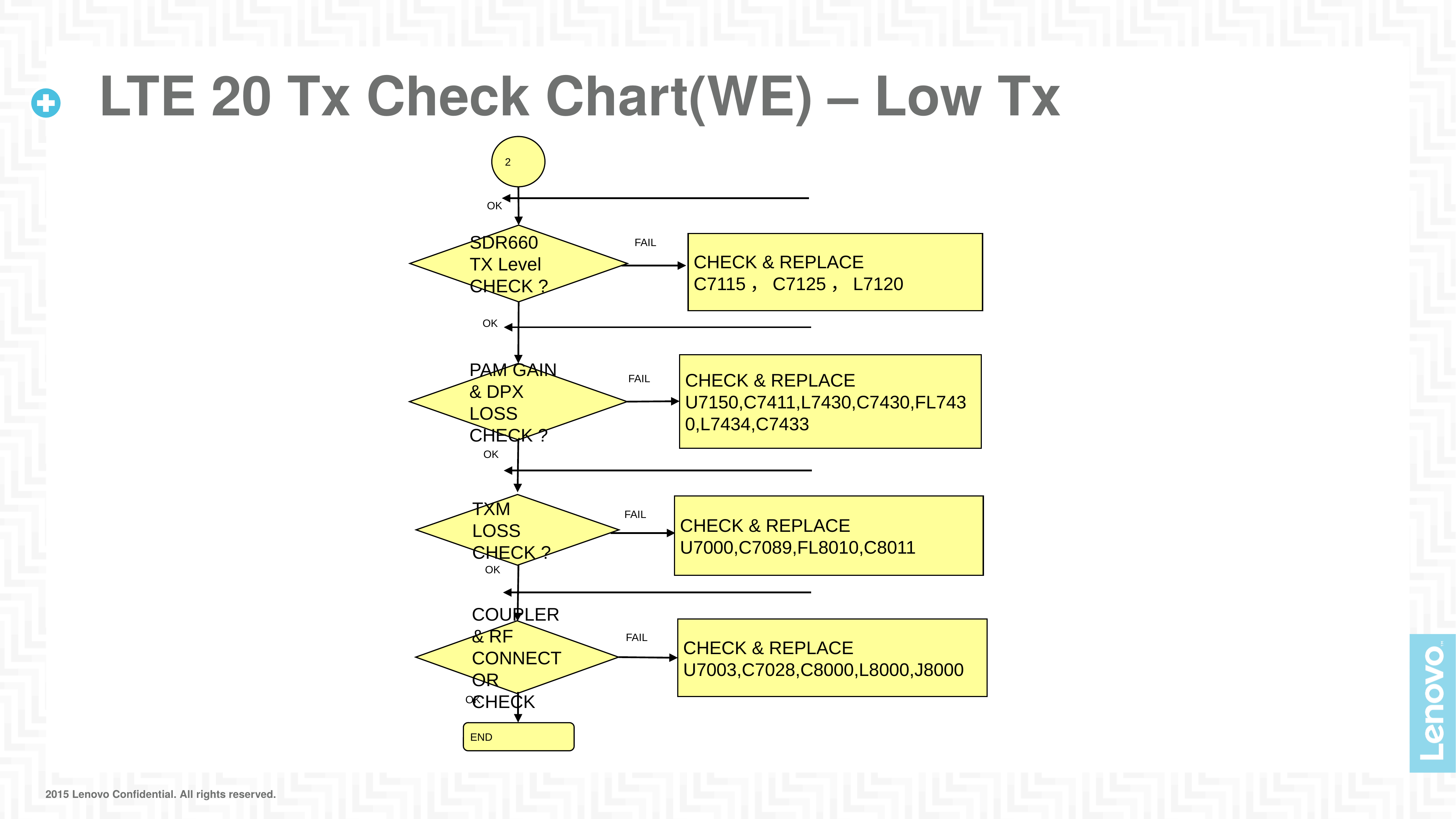

# LTE 20 Tx Check Chart(WE) – Low Tx
2
OK
SDR660
TX Level
CHECK ?
FAIL
CHECK & REPLACE
C7115，C7125，L7120
OK
CHECK & REPLACE
U7150,C7411,L7430,C7430,FL7430,L7434,C7433
PAM GAIN & DPX LOSS
CHECK ?
FAIL
OK
TXM LOSS
CHECK ?
CHECK & REPLACE
U7000,C7089,FL8010,C8011
FAIL
OK
CHECK & REPLACE
U7003,C7028,C8000,L8000,J8000
COUPLER & RF CONNECTOR
CHECK
FAIL
OK
END